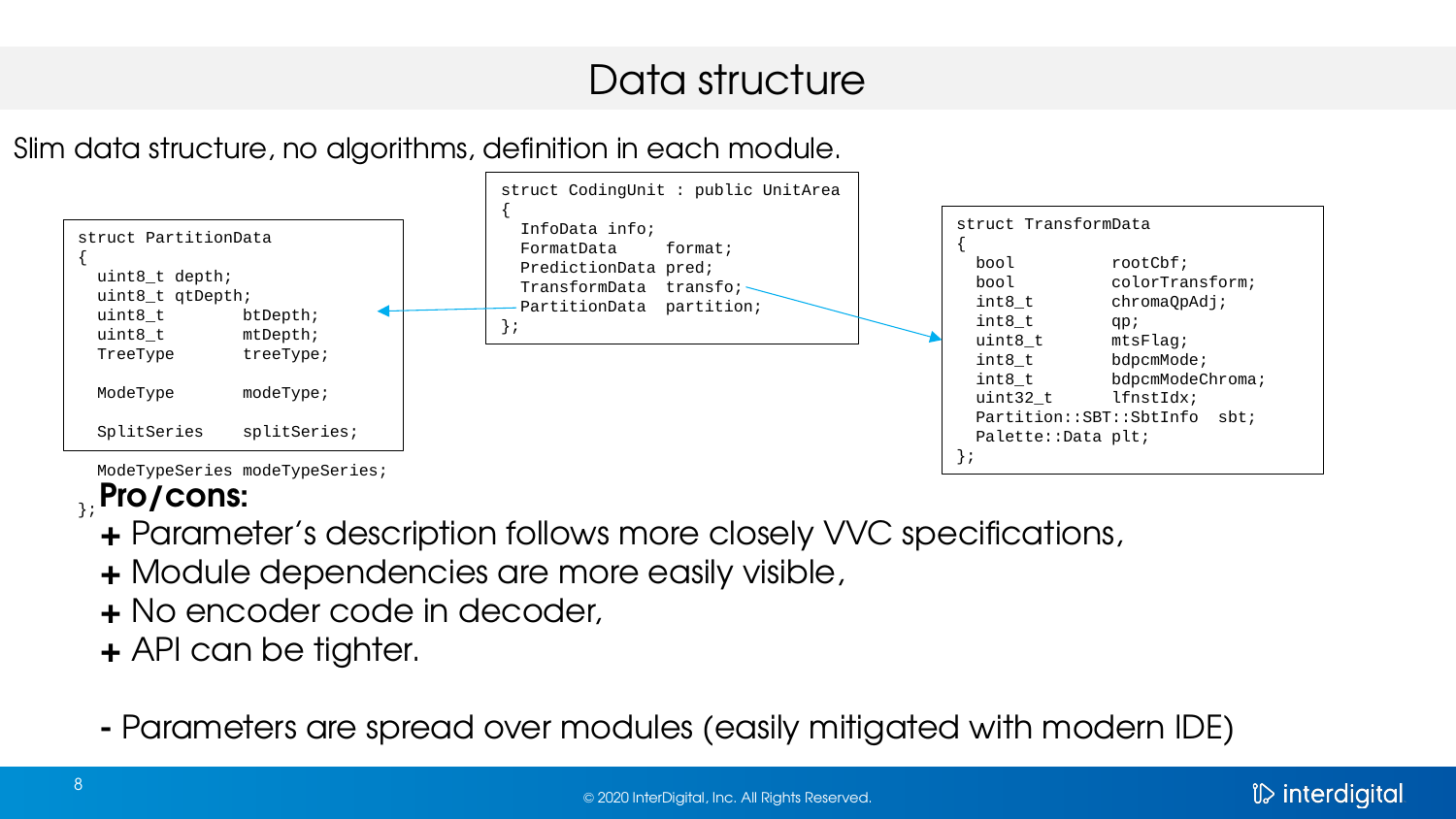

Data structure
Slim data structure, no algorithms, definition in each module.
struct CodingUnit : public UnitArea
{
  InfoData info;
  FormatData     format;
  PredictionData pred;
  TransformData  transfo;
  PartitionData  partition;
};

struct TransformData
{
  bool          rootCbf;
  bool          colorTransform;
  int8_t        chromaQpAdj;
  int8_t        qp;
  uint8_t       mtsFlag;
  int8_t        bdpcmMode;
  int8_t        bdpcmModeChroma;
  uint32_t      lfnstIdx;
  Partition::SBT::SbtInfo  sbt;
  Palette::Data plt;
};

struct PartitionData
{
  uint8_t depth;
  uint8_t qtDepth;
  uint8_t        btDepth;
  uint8_t        mtDepth;
  TreeType       treeType;
  ModeType       modeType;
  SplitSeries    splitSeries;
  ModeTypeSeries modeTypeSeries;
};

Pro/cons:
+ Parameter’s description follows more closely VVC specifications,
+ Module dependencies are more easily visible,
+ No encoder code in decoder,
+ API can be tighter.

- Parameters are spread over modules (easily mitigated with modern IDE)
8
© 2020 InterDigital, Inc. All Rights Reserved.